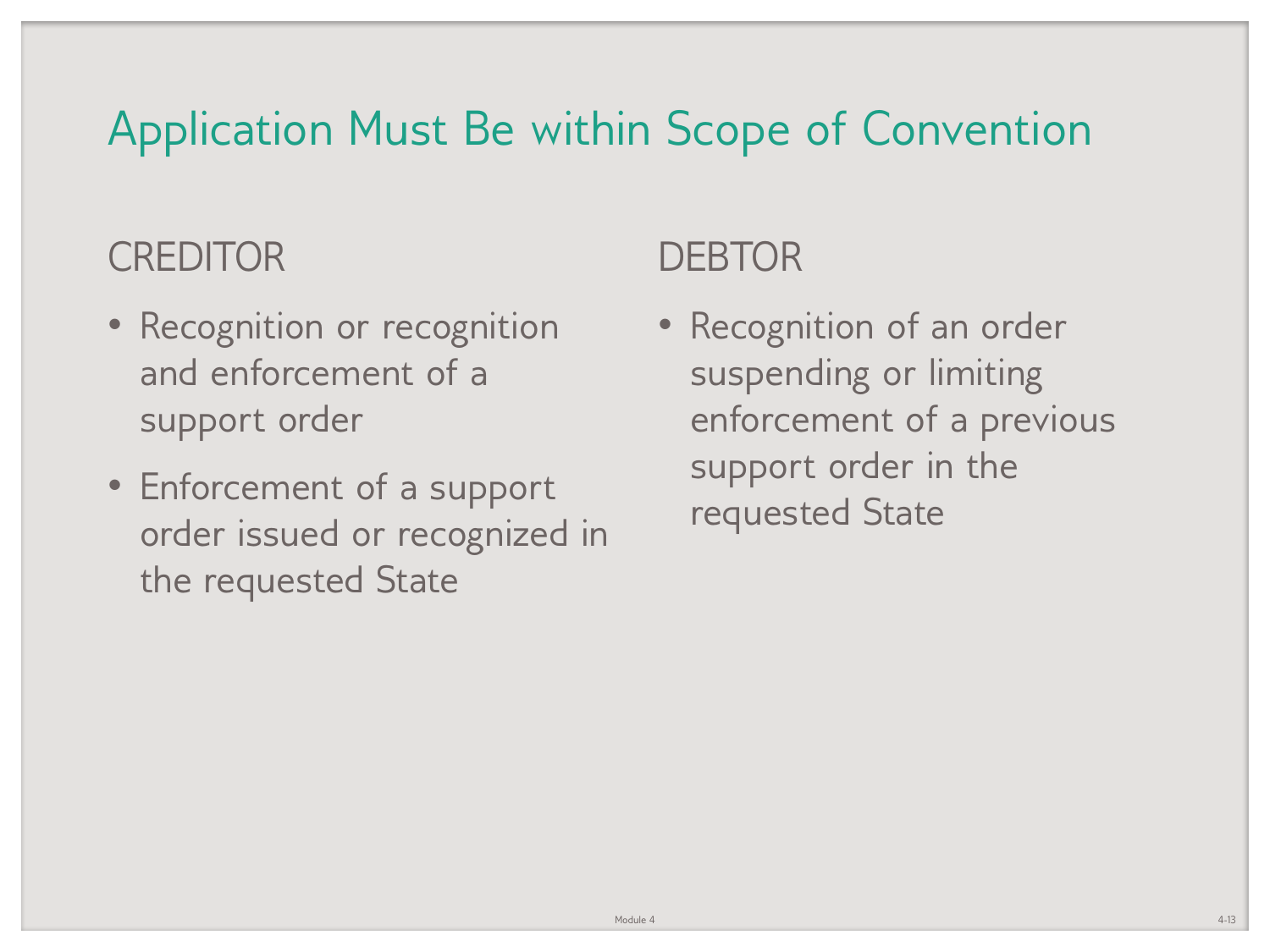

# Application Must Be within Scope of Convention
CREDITOR
Recognition or recognition and enforcement of a support order
Enforcement of a support order issued or recognized in the requested State
DEBTOR
Recognition of an order suspending or limiting enforcement of a previous support order in the requested State

Module 4
4-13